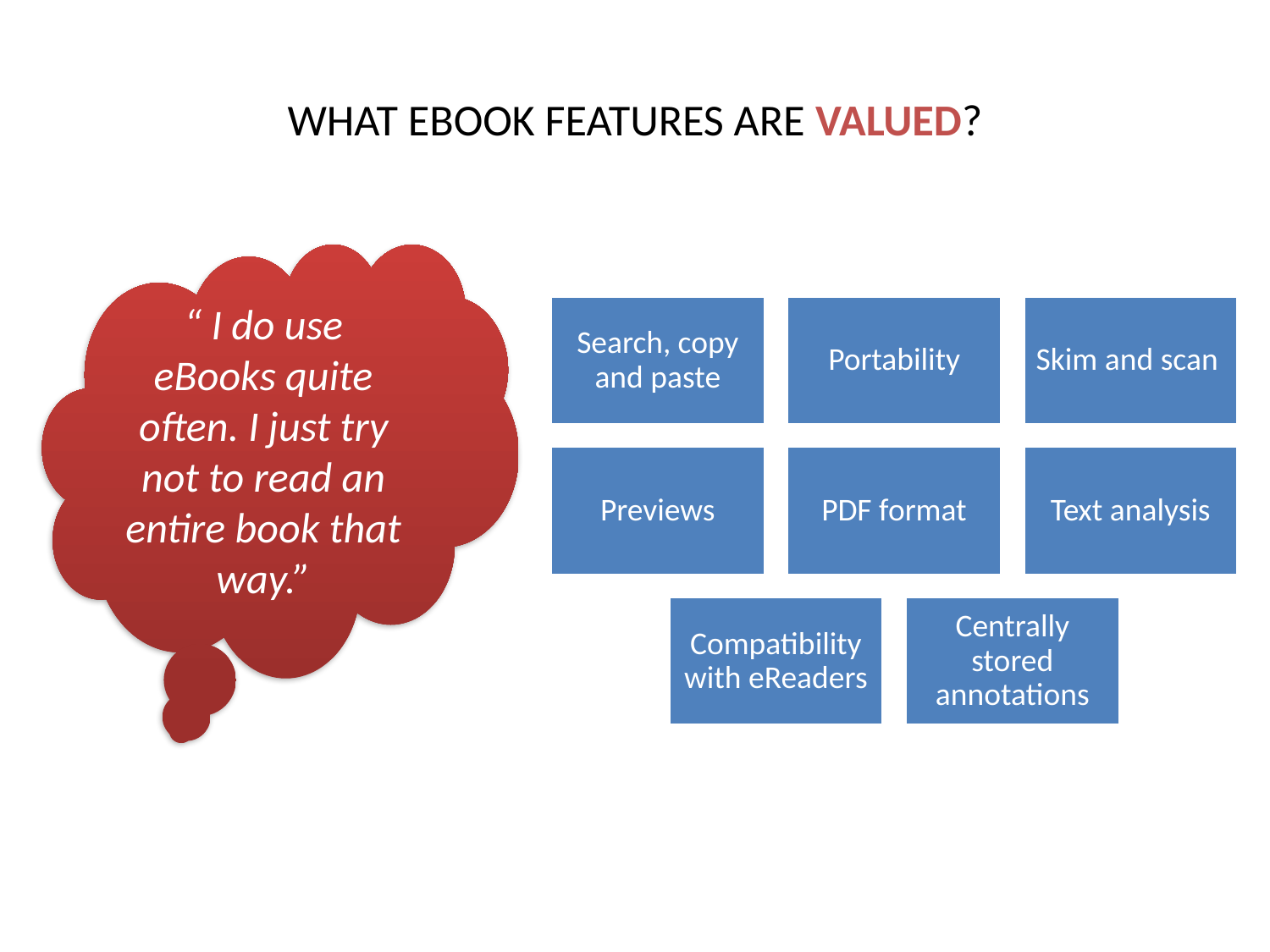

# WHAT EBOOK FEATURES ARE VALUED?
“ I do use eBooks quite often. I just try not to read an entire book that way.”
Search, copy and paste
Portability
Skim and scan
Previews
PDF format
Text analysis
Compatibility with eReaders
Centrally stored annotations